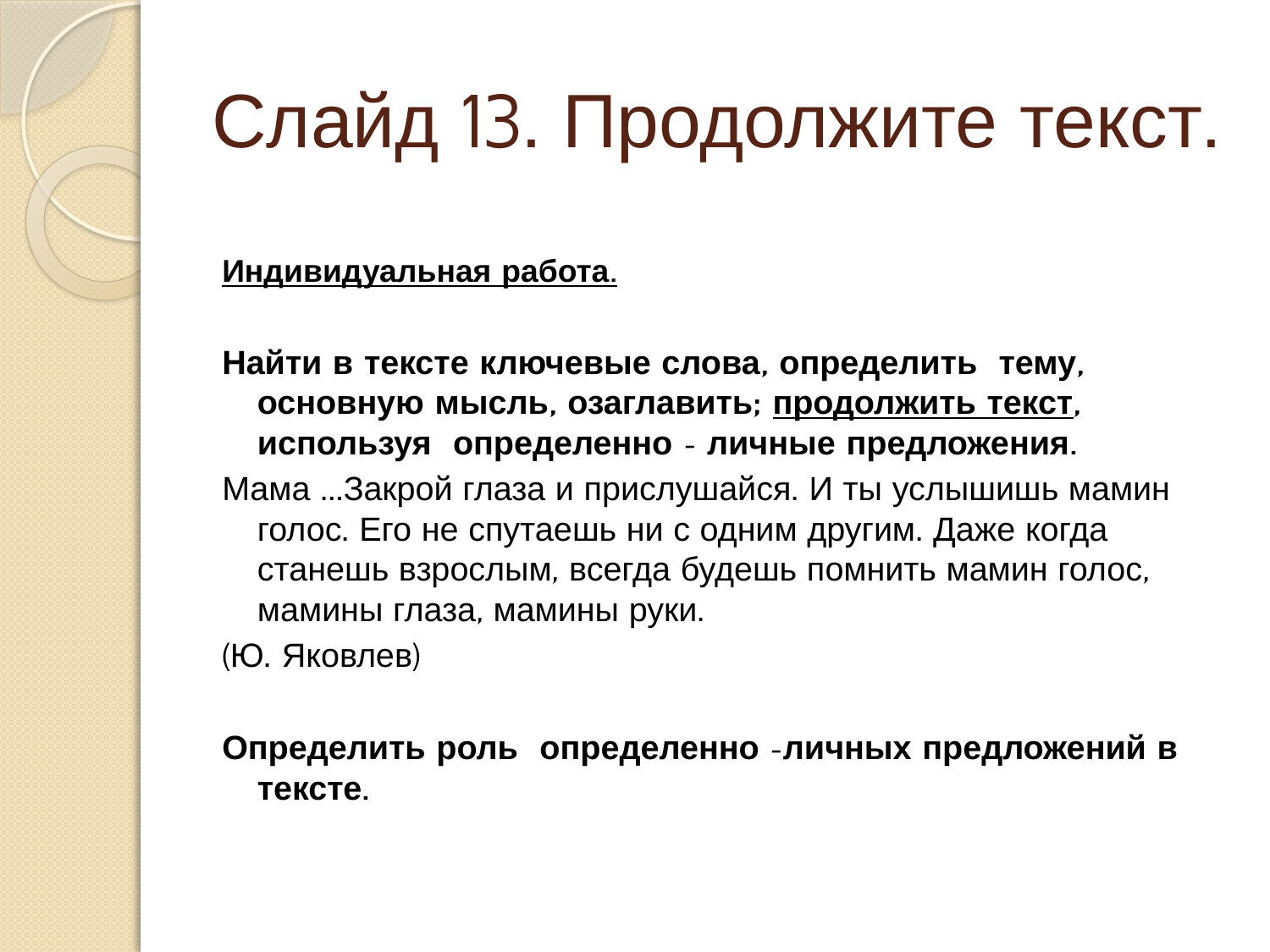

# Слайд 13. Продолжите текст.

Индивидуальная работа.

Найти в тексте ключевые слова, определить  тему, основную мысль, озаглавить; продолжить текст, используя  определенно - личные предложения.
Мама …Закрой глаза и прислушайся. И ты услышишь мамин голос. Его не спутаешь ни с одним другим. Даже когда станешь взрослым, всегда будешь помнить мамин голос, мамины глаза, мамины руки.
(Ю. Яковлев)

Определить роль  определенно -личных предложений в тексте.